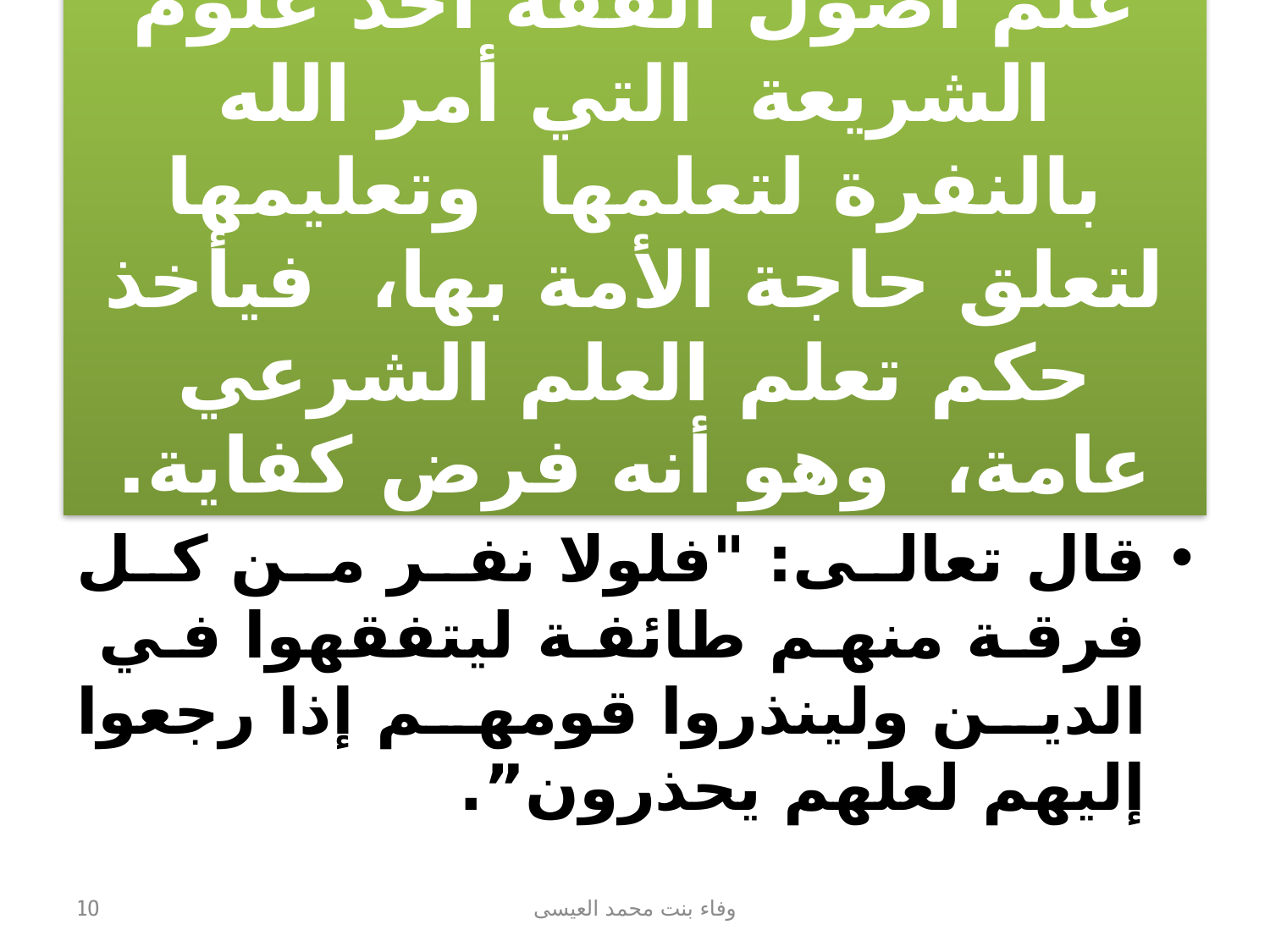

# علم أصول الفقه أحد علوم الشريعة  التي أمر الله بالنفرة لتعلمها  وتعليمها لتعلق حاجة الأمة بها،  فيأخذ حكم تعلم العلم الشرعي عامة،  وهو أنه فرض كفاية.
قال تعالى: "فلولا نفر من كل فرقة منهم طائفة ليتفقهوا في  الدين ولينذروا قومهم إذا رجعوا إليهم لعلهم يحذرون”.
10
وفاء بنت محمد العيسى